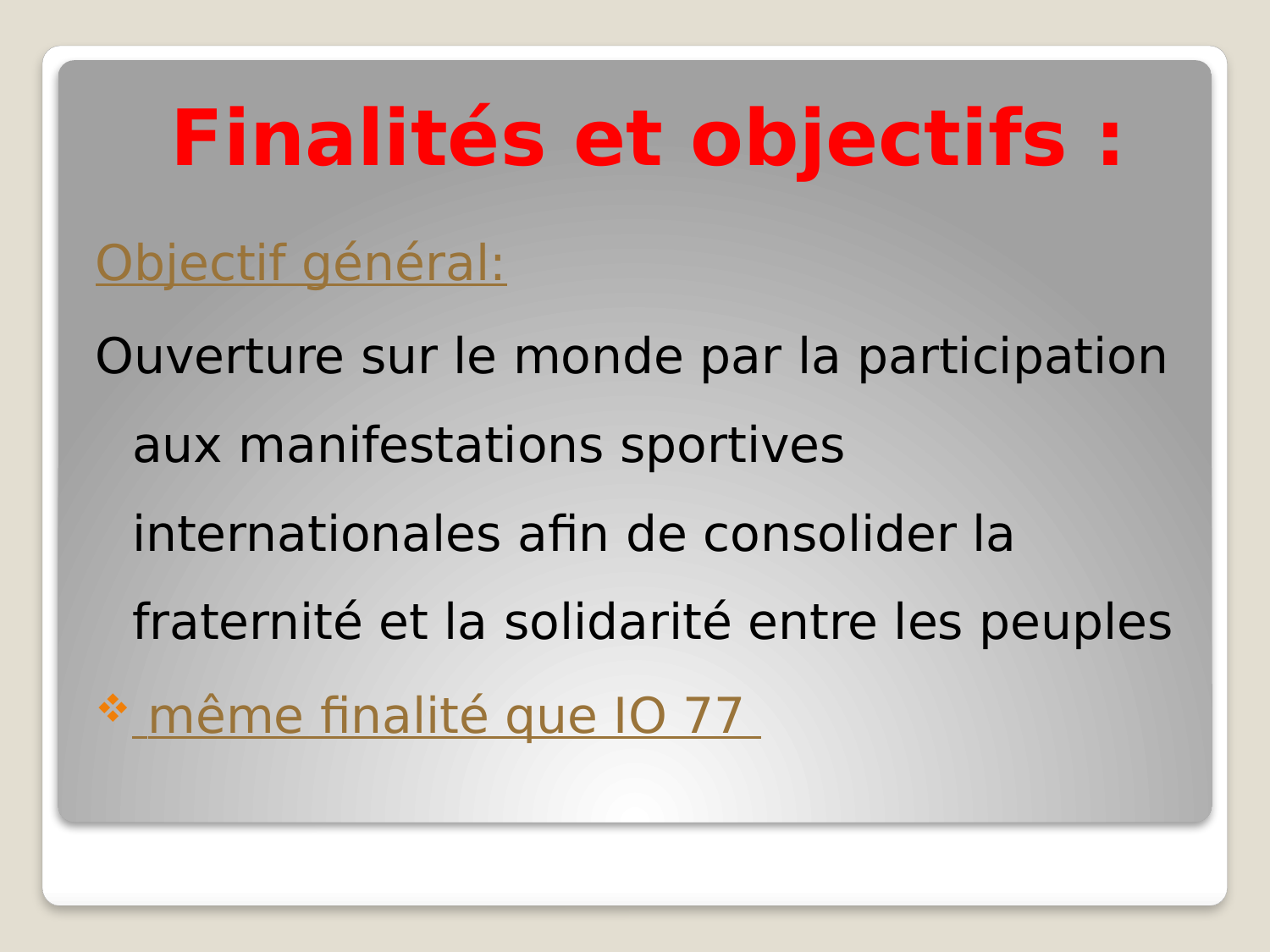

# Finalités et objectifs :
Objectif général:
Ouverture sur le monde par la participation aux manifestations sportives internationales afin de consolider la fraternité et la solidarité entre les peuples
 même finalité que IO 77